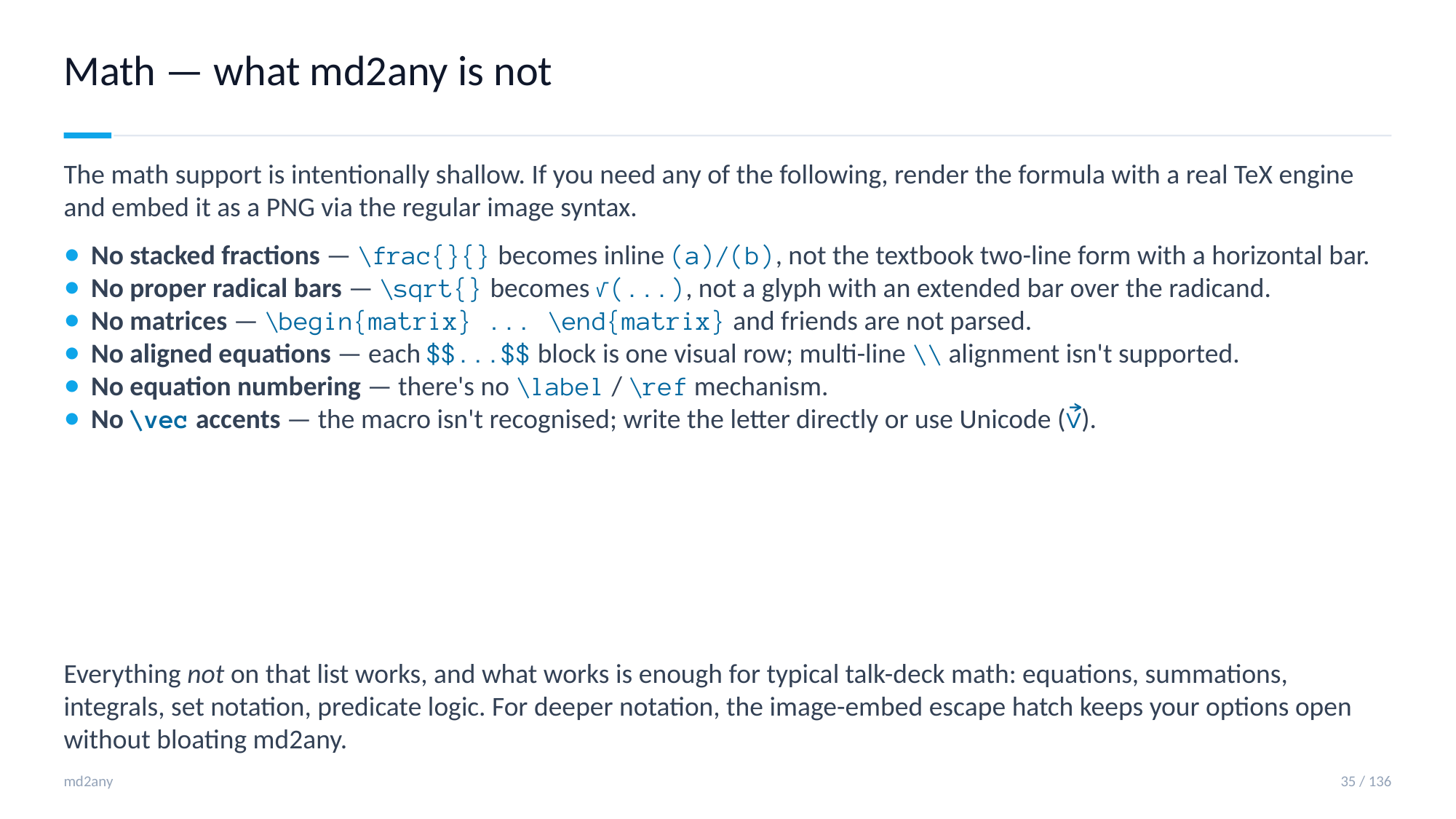

Math — what md2any is not

The math support is intentionally shallow. If you need any of the following, render the formula with a real TeX engine and embed it as a PNG via the regular image syntax.
No stacked fractions — \frac{}{} becomes inline (a)/(b), not the textbook two-line form with a horizontal bar.
No proper radical bars — \sqrt{} becomes √(...), not a glyph with an extended bar over the radicand.
No matrices — \begin{matrix} ... \end{matrix} and friends are not parsed.
No aligned equations — each $$...$$ block is one visual row; multi-line \\ alignment isn't supported.
No equation numbering — there's no \label / \ref mechanism.
No \vec accents — the macro isn't recognised; write the letter directly or use Unicode (v⃗).
Everything not on that list works, and what works is enough for typical talk-deck math: equations, summations, integrals, set notation, predicate logic. For deeper notation, the image-embed escape hatch keeps your options open without bloating md2any.
md2any
35 / 136